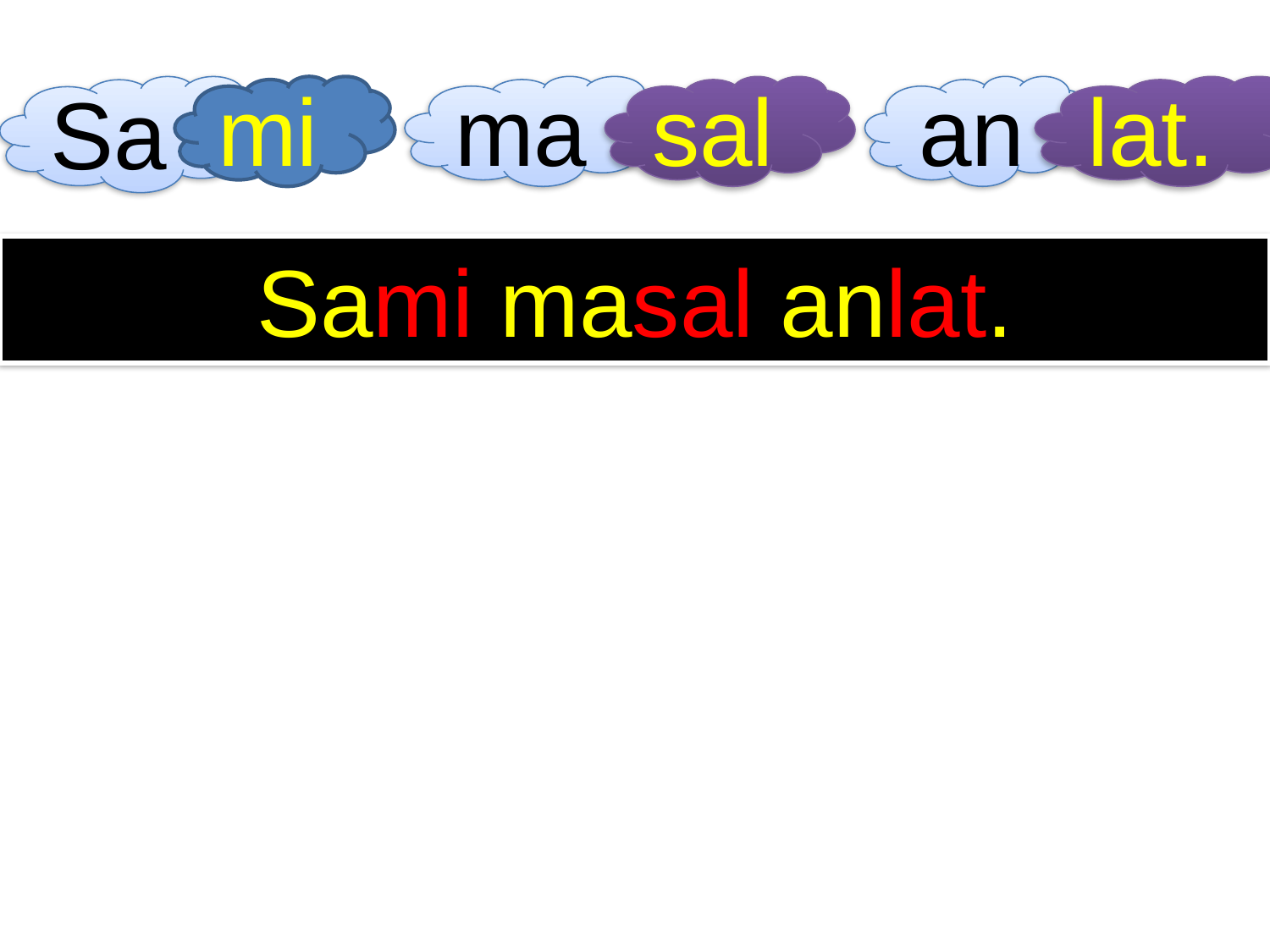

Sa
mi
ma
sal
an
lat.
Sami masal anlat.